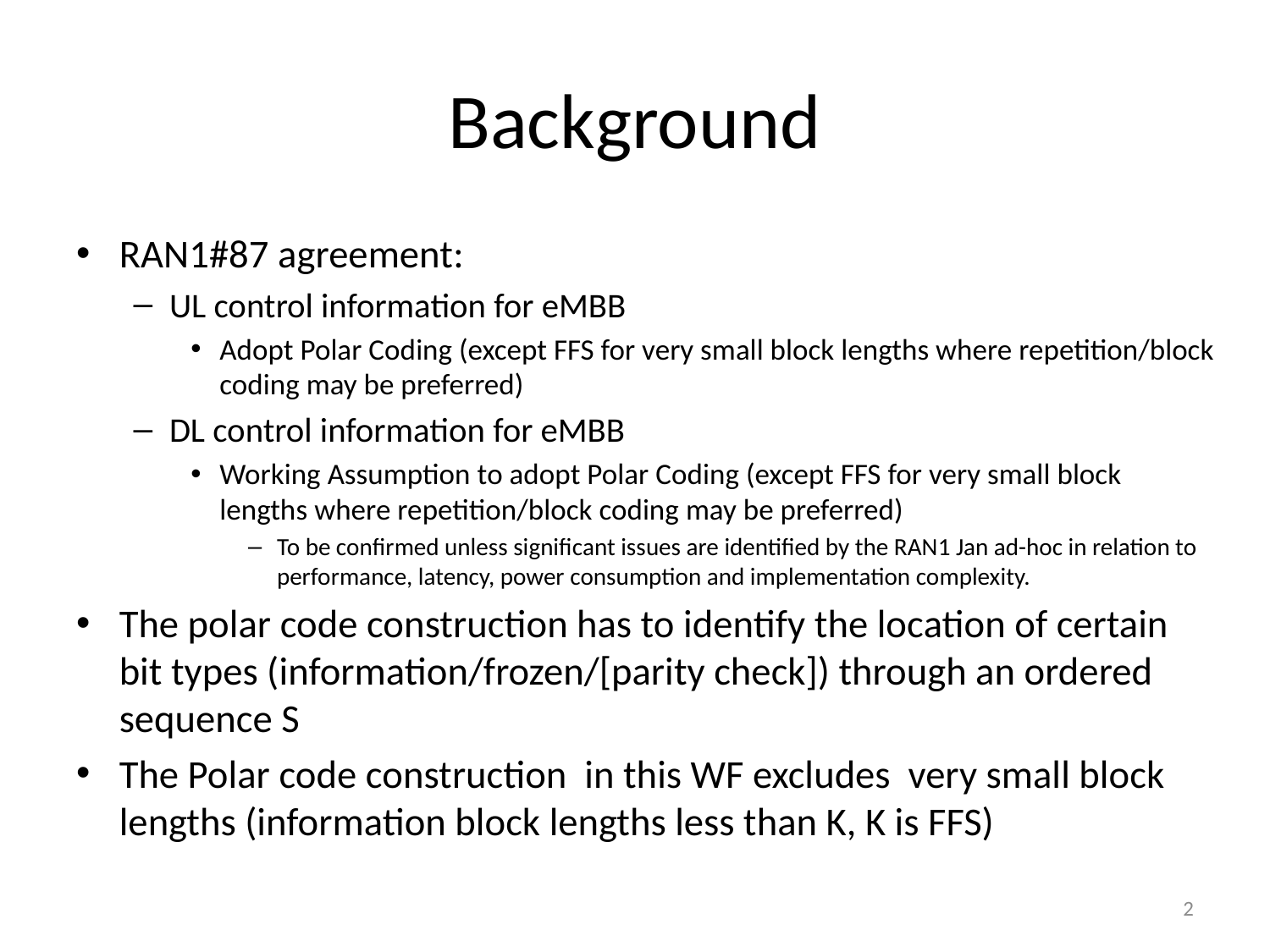

# Background
RAN1#87 agreement:
UL control information for eMBB
Adopt Polar Coding (except FFS for very small block lengths where repetition/block coding may be preferred)
DL control information for eMBB
Working Assumption to adopt Polar Coding (except FFS for very small block lengths where repetition/block coding may be preferred)
To be confirmed unless significant issues are identified by the RAN1 Jan ad-hoc in relation to performance, latency, power consumption and implementation complexity.
The polar code construction has to identify the location of certain bit types (information/frozen/[parity check]) through an ordered sequence S
The Polar code construction  in this WF excludes  very small block lengths (information block lengths less than K, K is FFS)

2